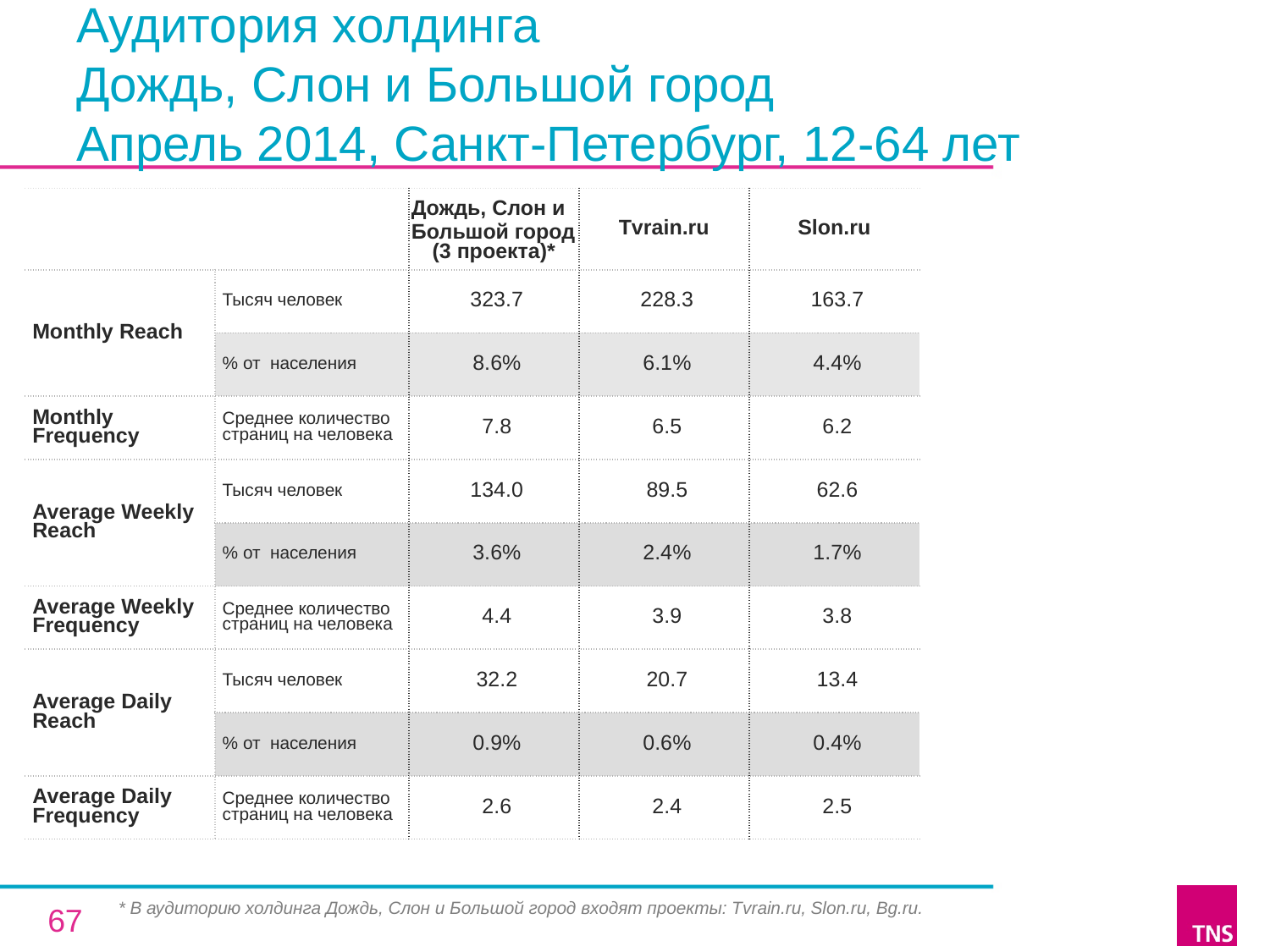

# Аудитория холдинга
Дождь, Слон и Большой город
Апрель 2014, Санкт-Петербург, 12-64 лет
|  |  | Дождь, Слон и Большой город (3 проекта)\* | Tvrain.ru | Slon.ru |
| --- | --- | --- | --- | --- |
| Monthly Reach | Тысяч человек | 323.7 | 228.3 | 163.7 |
|  | % от населения | 8.6% | 6.1% | 4.4% |
| Monthly Frequency | Среднее количество страниц на человека | 7.8 | 6.5 | 6.2 |
| Average Weekly Reach | Тысяч человек | 134.0 | 89.5 | 62.6 |
|  | % от населения | 3.6% | 2.4% | 1.7% |
| Average Weekly Frequency | Среднее количество страниц на человека | 4.4 | 3.9 | 3.8 |
| Average Daily Reach | Тысяч человек | 32.2 | 20.7 | 13.4 |
|  | % от населения | 0.9% | 0.6% | 0.4% |
| Average Daily Frequency | Среднее количество страниц на человека | 2.6 | 2.4 | 2.5 |
* В аудиторию холдинга Дождь, Слон и Большой город входят проекты: Tvrain.ru, Slon.ru, Bg.ru.
67